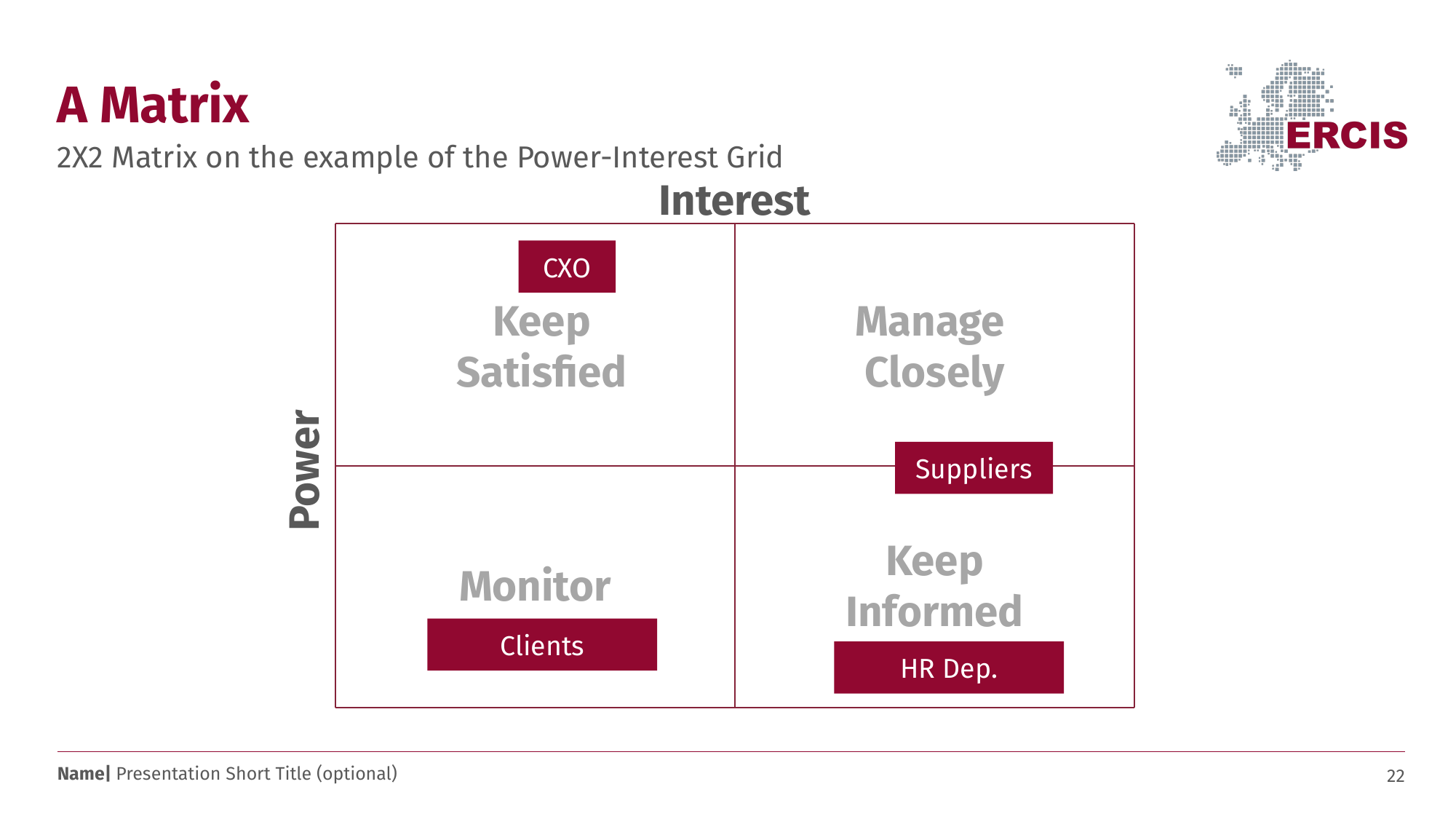

# A Matrix
2X2 Matrix on the example of the Power-Interest Grid
Interest
CXO
Keep
Satisfied
Manage
Closely
Power
Suppliers
Keep
Informed
Monitor
Clients
HR Dep.
22